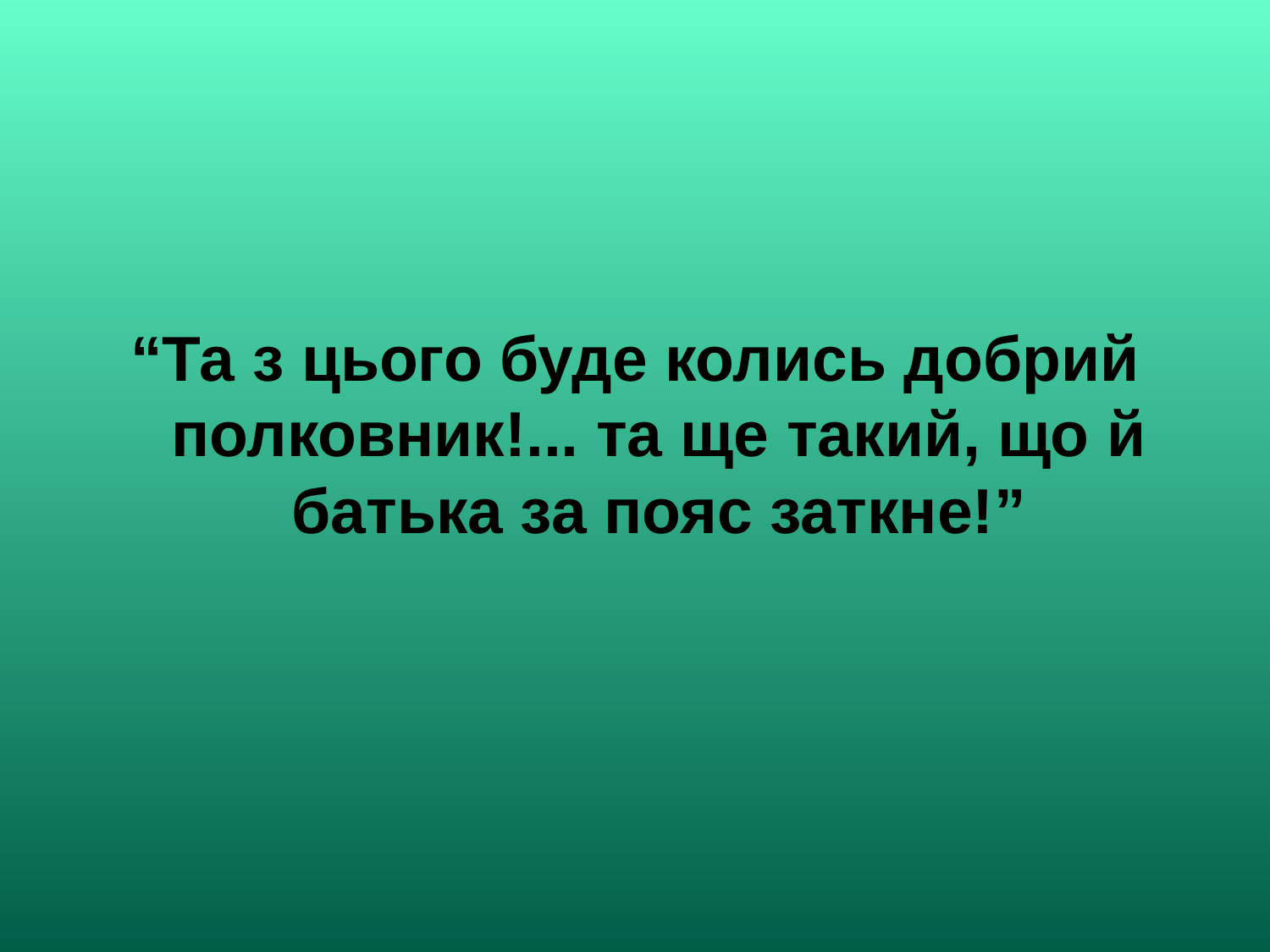

“Та з цього буде колись добрий полковник!... та ще такий, що й батька за пояс заткне!”